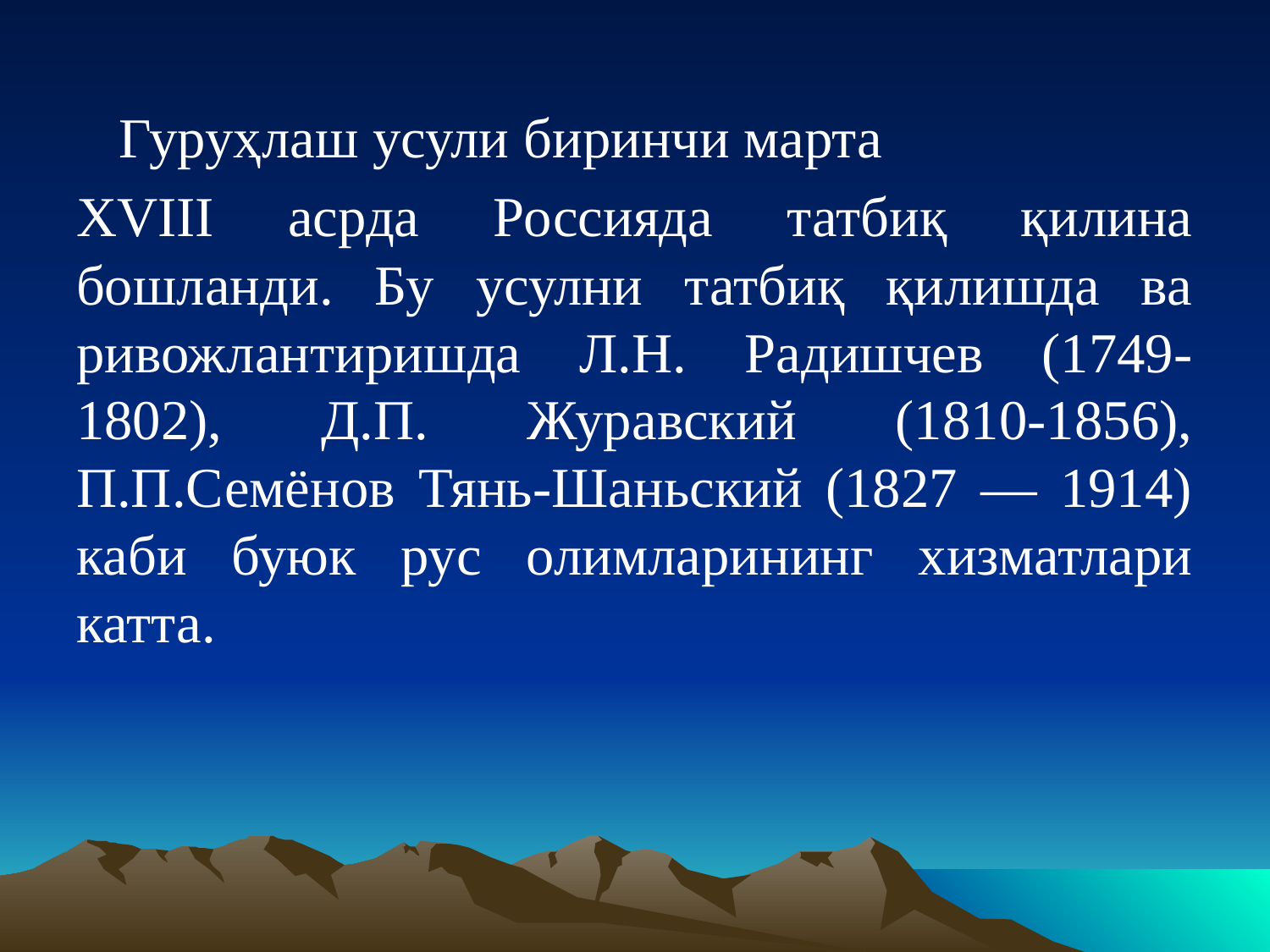

Гуруҳлаш усули биринчи марта
XVIII асрда Россияда татбиқ қилина бошланди. Бу усулни татбиқ қилишда ва ривожлантиришда Л.Н. Радишчев (1749-1802), Д.П. Журавский (1810-1856), П.П.Семёнов Тянь-Шаньский (1827 — 1914) каби буюк рус олимларининг хизматлари катта.